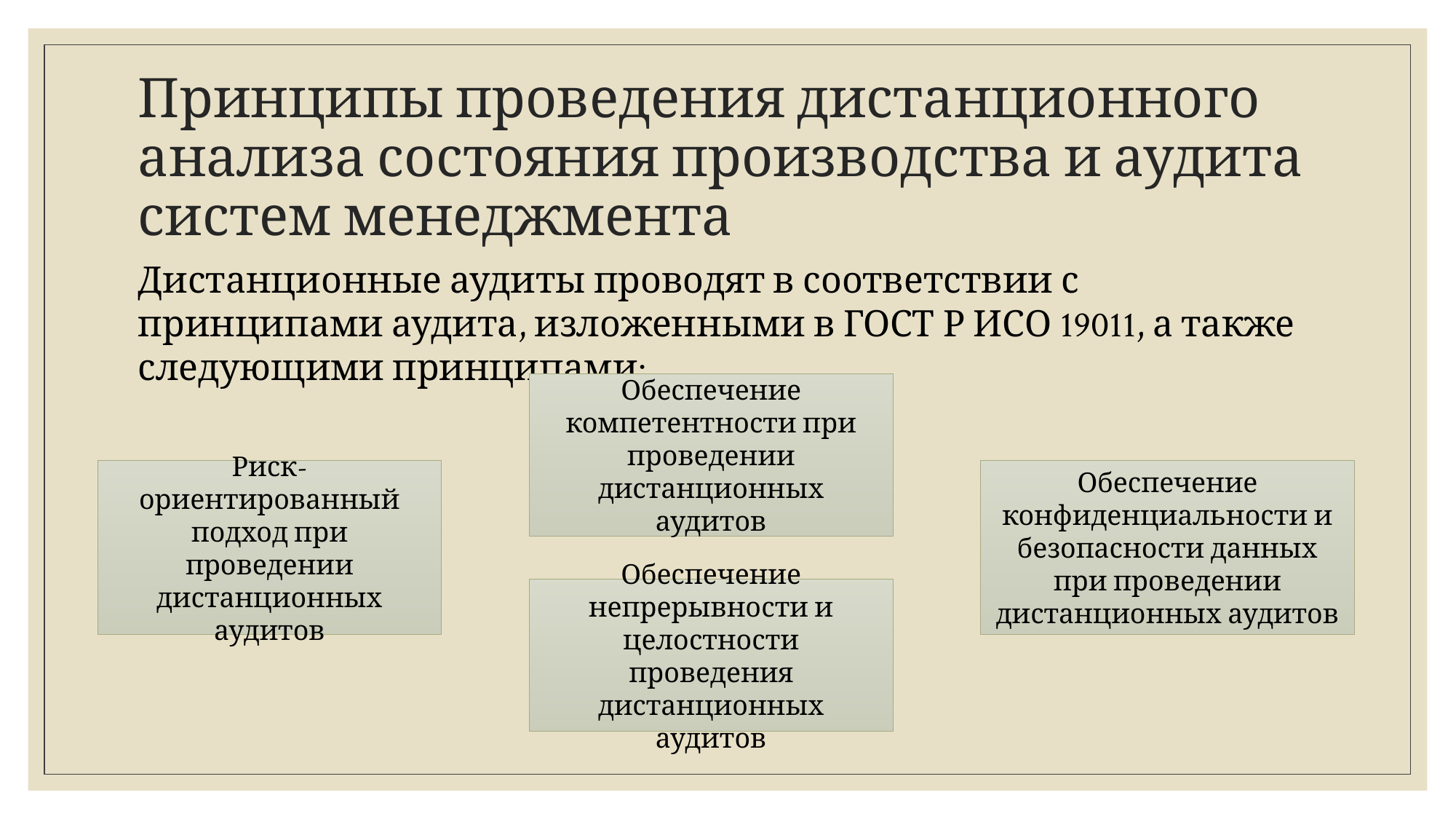

# Принципы проведения дистанционного анализа состояния производства и аудита систем менеджмента
Дистанционные аудиты проводят в соответствии с принципами аудита, изложенными в ГОСТ Р ИСО 19011, а также следующими принципами:
Обеспечение компетентности при проведении дистанционных аудитов
Обеспечение конфиденциальности и безопасности данных при проведении дистанционных аудитов
Риск-ориентированный подход при проведении дистанционных аудитов
Обеспечение непрерывности и целостности проведения дистанционных аудитов